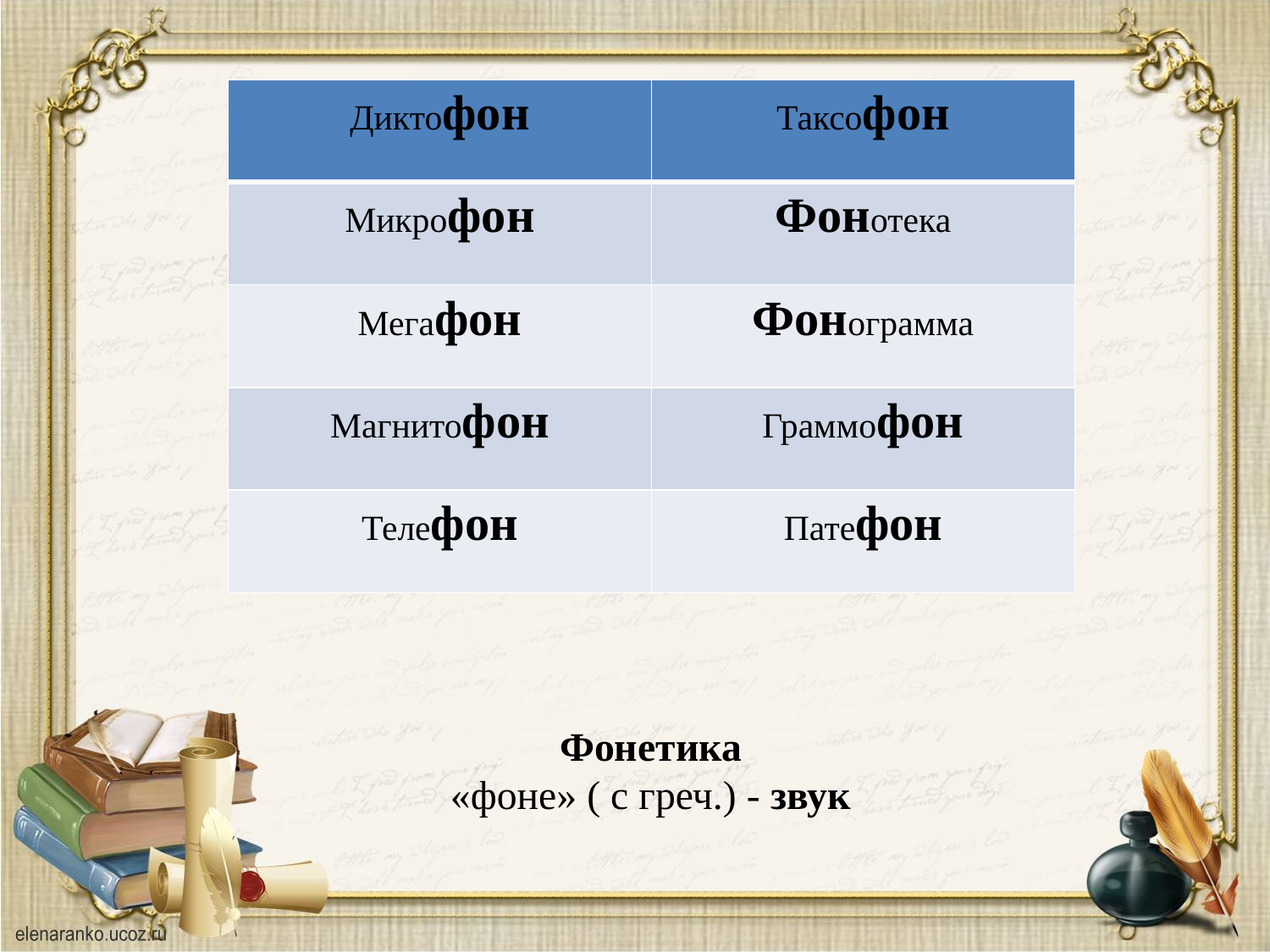

| Диктофон | Таксофон |
| --- | --- |
| Микрофон | Фонотека |
| Мегафон | Фонограмма |
| Магнитофон | Граммофон |
| Телефон | Патефон |
# Фонетика «фоне» ( с греч.) - звук